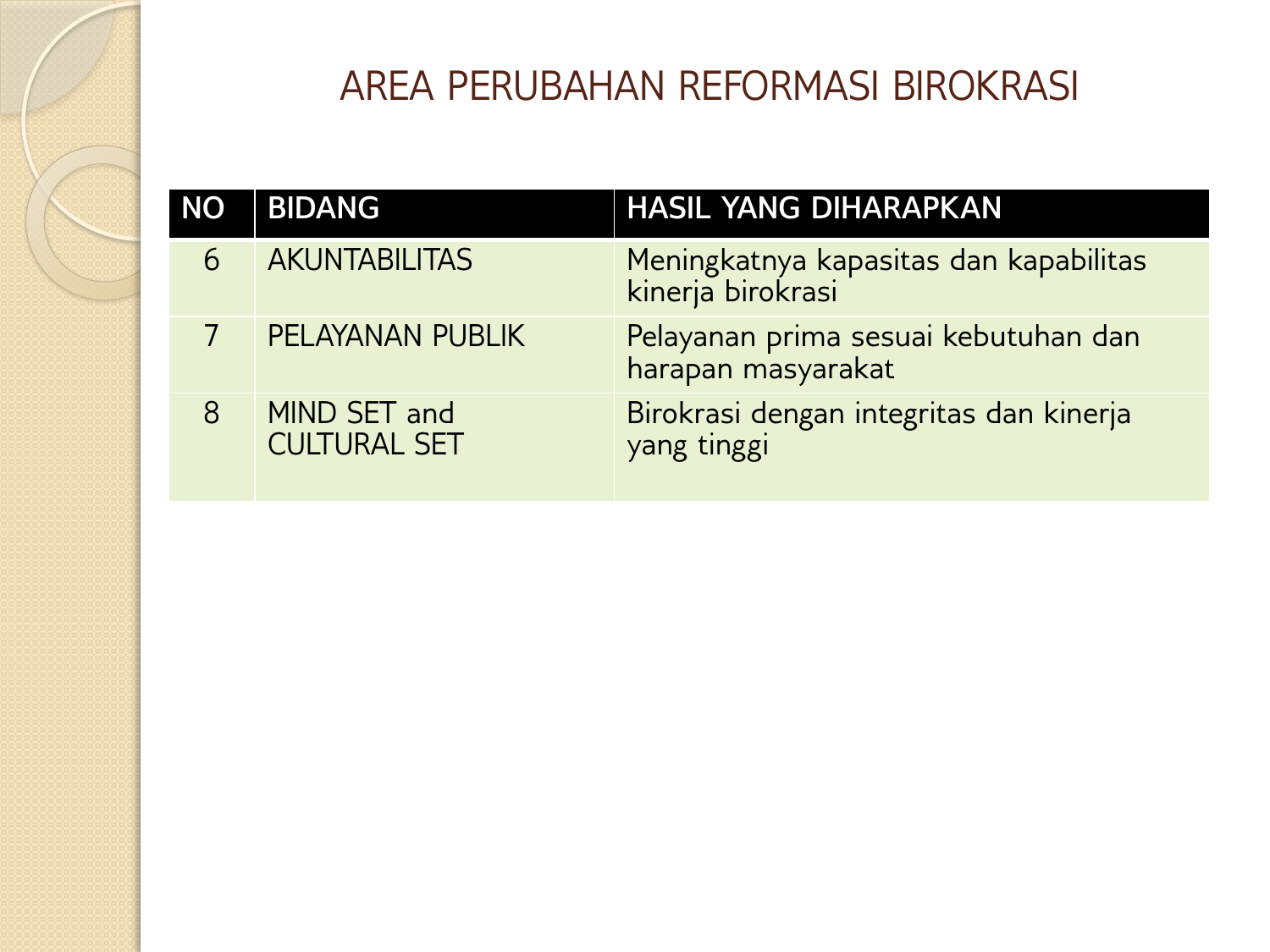

# AREA PERUBAHAN REFORMASI BIROKRASI
| NO | BIDANG | HASIL YANG DIHARAPKAN |
| --- | --- | --- |
| 6 | AKUNTABILITAS | Meningkatnya kapasitas dan kapabilitas kinerja birokrasi |
| 7 | PELAYANAN PUBLIK | Pelayanan prima sesuai kebutuhan dan harapan masyarakat |
| 8 | MIND SET and CULTURAL SET | Birokrasi dengan integritas dan kinerja yang tinggi |